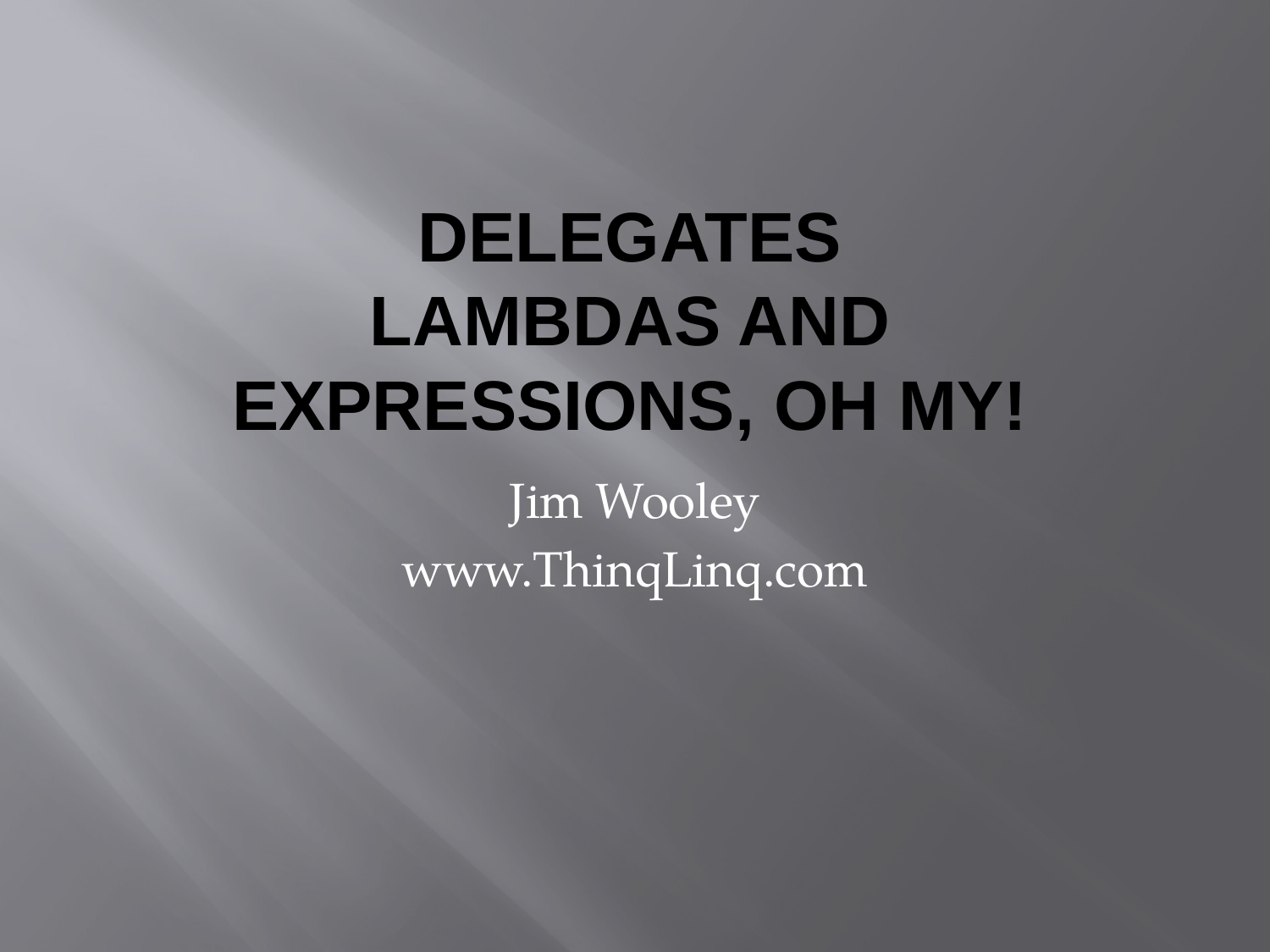

# Delegates Lambdas and Expressions, Oh My!
Jim Wooley
www.ThinqLinq.com